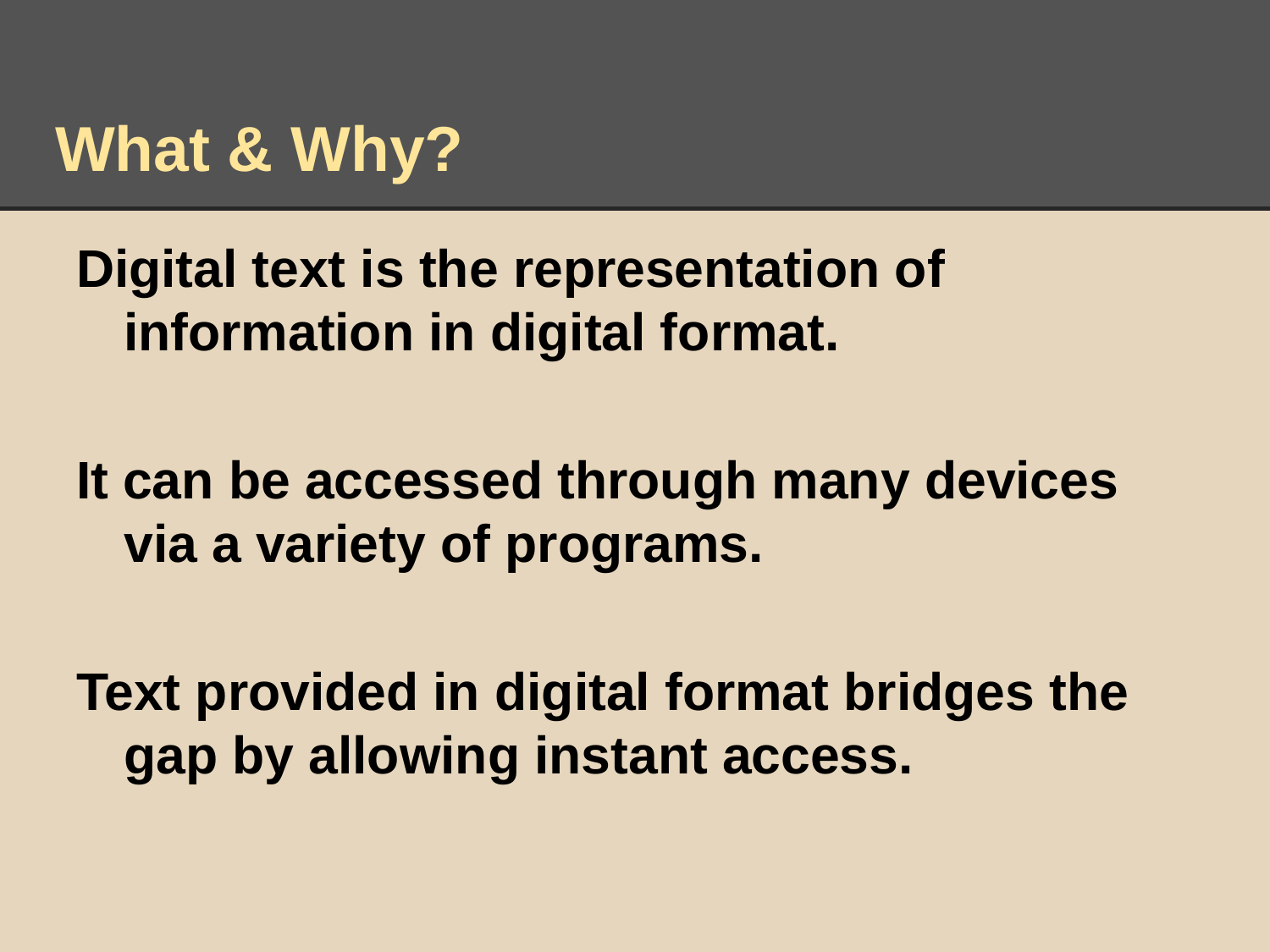

# What & Why?
Digital text is the representation of information in digital format.

It can be accessed through many devices via a variety of programs.

Text provided in digital format bridges the gap by allowing instant access.